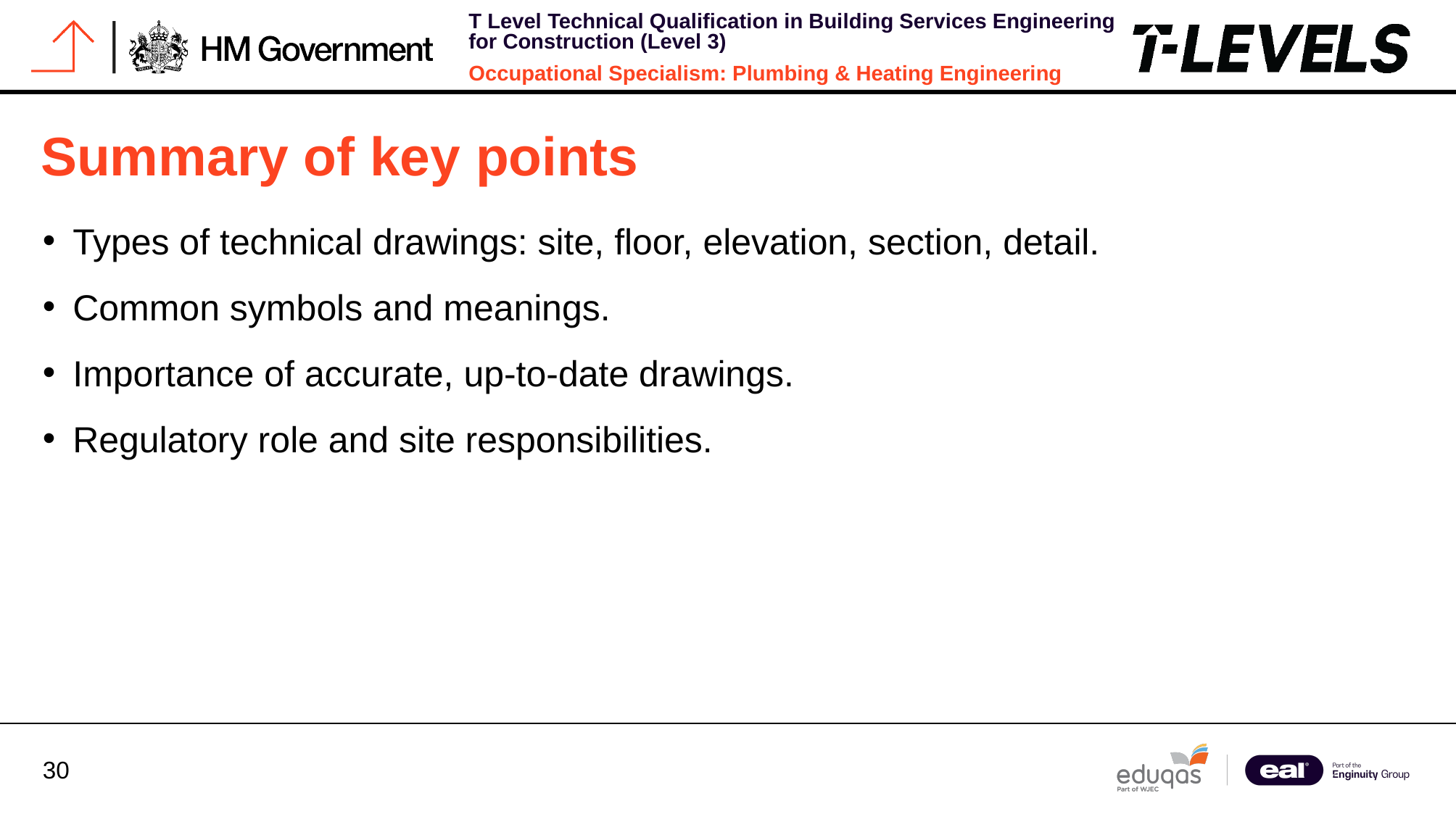

# Summary of key points
Types of technical drawings: site, floor, elevation, section, detail.
Common symbols and meanings.
Importance of accurate, up-to-date drawings.
Regulatory role and site responsibilities.